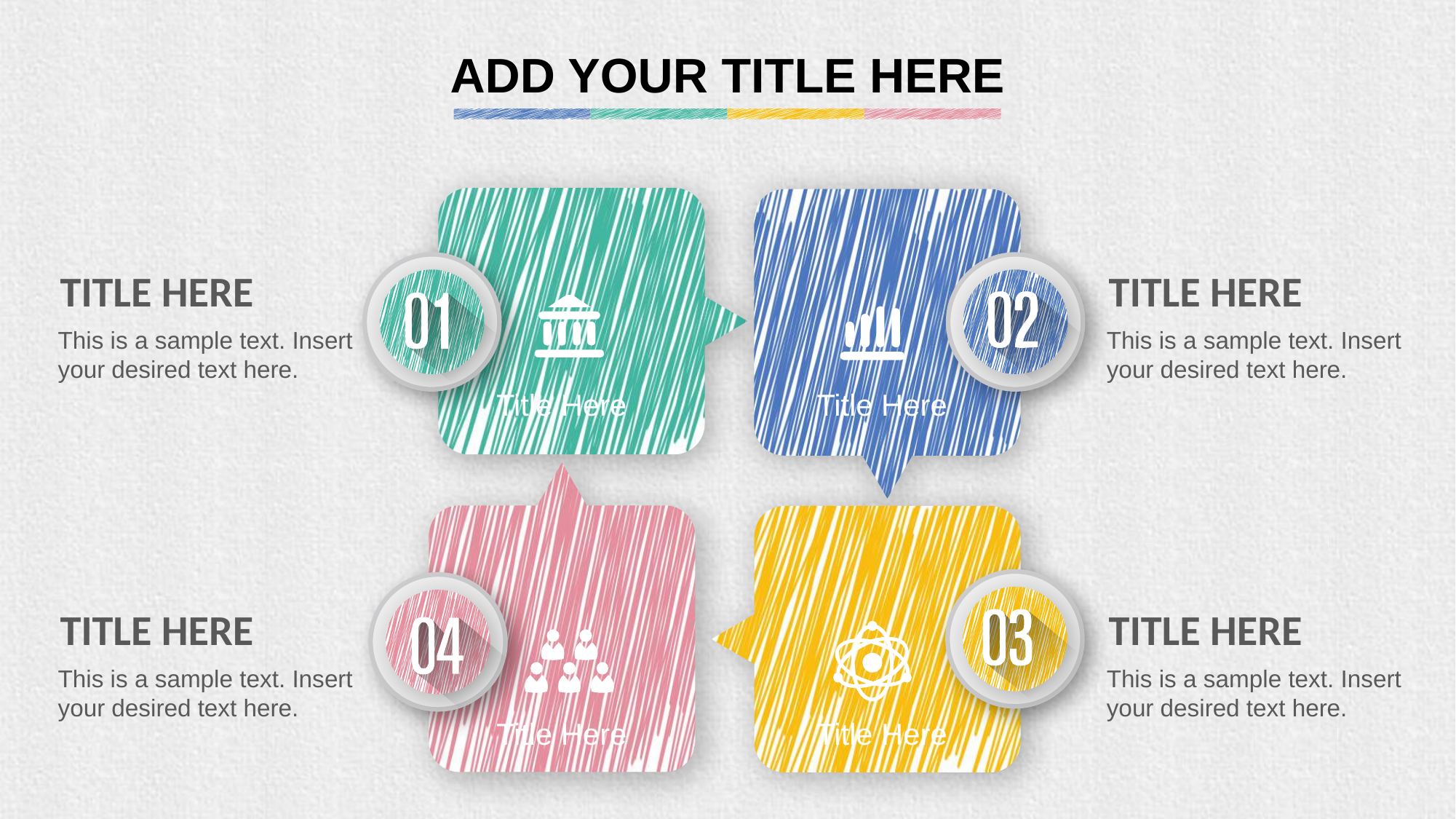

ADD YOUR TITLE HERE

Title Here

Title Here

TITLE HERE
This is a sample text. Insert your desired text here.
TITLE HERE
This is a sample text. Insert your desired text here.

Title Here

Title Here

TITLE HERE
This is a sample text. Insert your desired text here.
TITLE HERE
This is a sample text. Insert your desired text here.